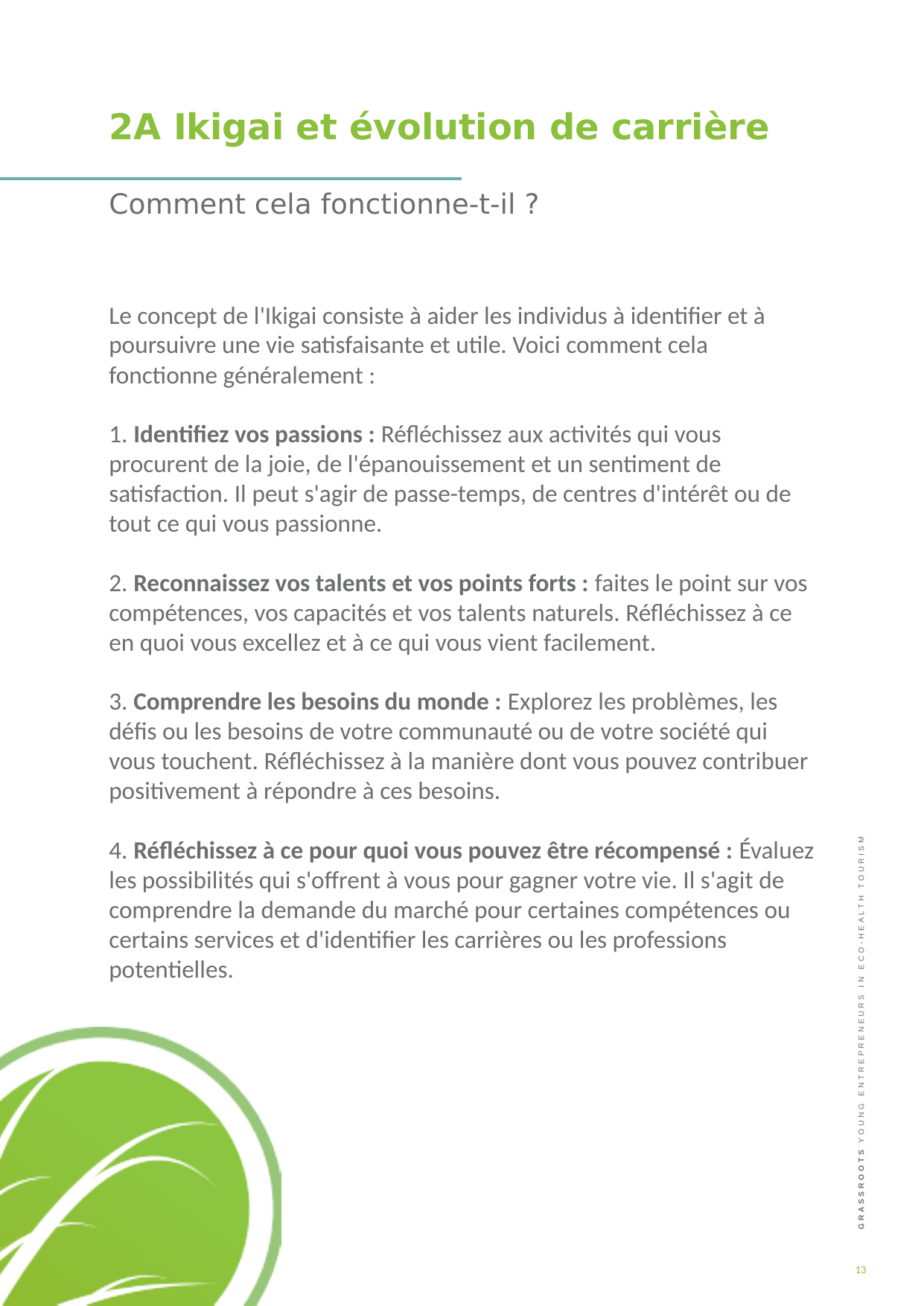

2A Ikigai et évolution de carrière
Comment cela fonctionne-t-il ?
Le concept de l'Ikigai consiste à aider les individus à identifier et à poursuivre une vie satisfaisante et utile. Voici comment cela fonctionne généralement :
1. Identifiez vos passions : Réfléchissez aux activités qui vous procurent de la joie, de l'épanouissement et un sentiment de satisfaction. Il peut s'agir de passe-temps, de centres d'intérêt ou de tout ce qui vous passionne.
2. Reconnaissez vos talents et vos points forts : faites le point sur vos compétences, vos capacités et vos talents naturels. Réfléchissez à ce en quoi vous excellez et à ce qui vous vient facilement.

3. Comprendre les besoins du monde : Explorez les problèmes, les défis ou les besoins de votre communauté ou de votre société qui vous touchent. Réfléchissez à la manière dont vous pouvez contribuer positivement à répondre à ces besoins.

4. Réfléchissez à ce pour quoi vous pouvez être récompensé : Évaluez les possibilités qui s'offrent à vous pour gagner votre vie. Il s'agit de comprendre la demande du marché pour certaines compétences ou certains services et d'identifier les carrières ou les professions potentielles.

13